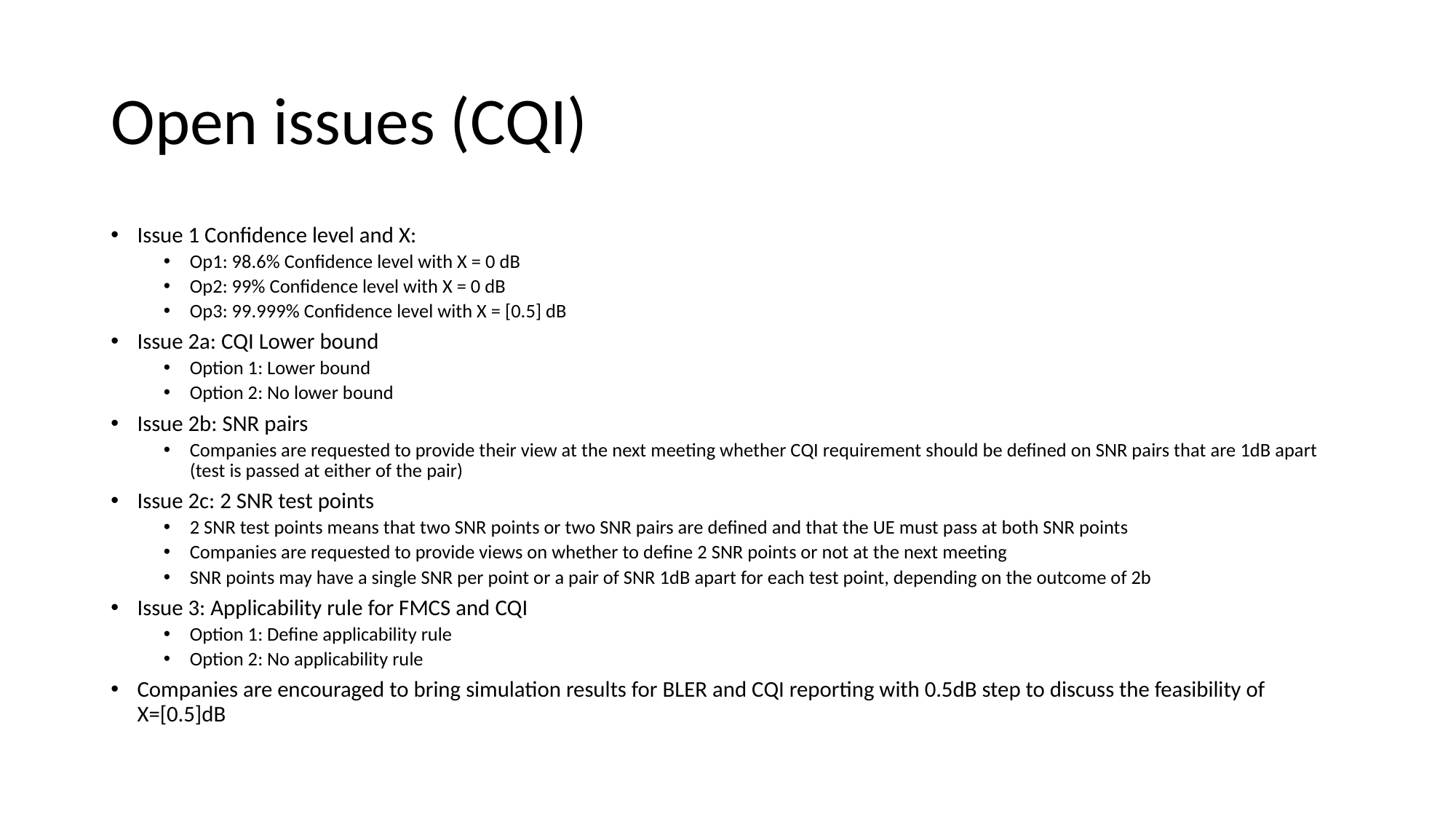

# Open issues (CQI)
Issue 1 Confidence level and X:
Op1: 98.6% Confidence level with X = 0 dB
Op2: 99% Confidence level with X = 0 dB
Op3: 99.999% Confidence level with X = [0.5] dB
Issue 2a: CQI Lower bound
Option 1: Lower bound
Option 2: No lower bound
Issue 2b: SNR pairs
Companies are requested to provide their view at the next meeting whether CQI requirement should be defined on SNR pairs that are 1dB apart (test is passed at either of the pair)
Issue 2c: 2 SNR test points
2 SNR test points means that two SNR points or two SNR pairs are defined and that the UE must pass at both SNR points
Companies are requested to provide views on whether to define 2 SNR points or not at the next meeting
SNR points may have a single SNR per point or a pair of SNR 1dB apart for each test point, depending on the outcome of 2b
Issue 3: Applicability rule for FMCS and CQI
Option 1: Define applicability rule
Option 2: No applicability rule
Companies are encouraged to bring simulation results for BLER and CQI reporting with 0.5dB step to discuss the feasibility of X=[0.5]dB